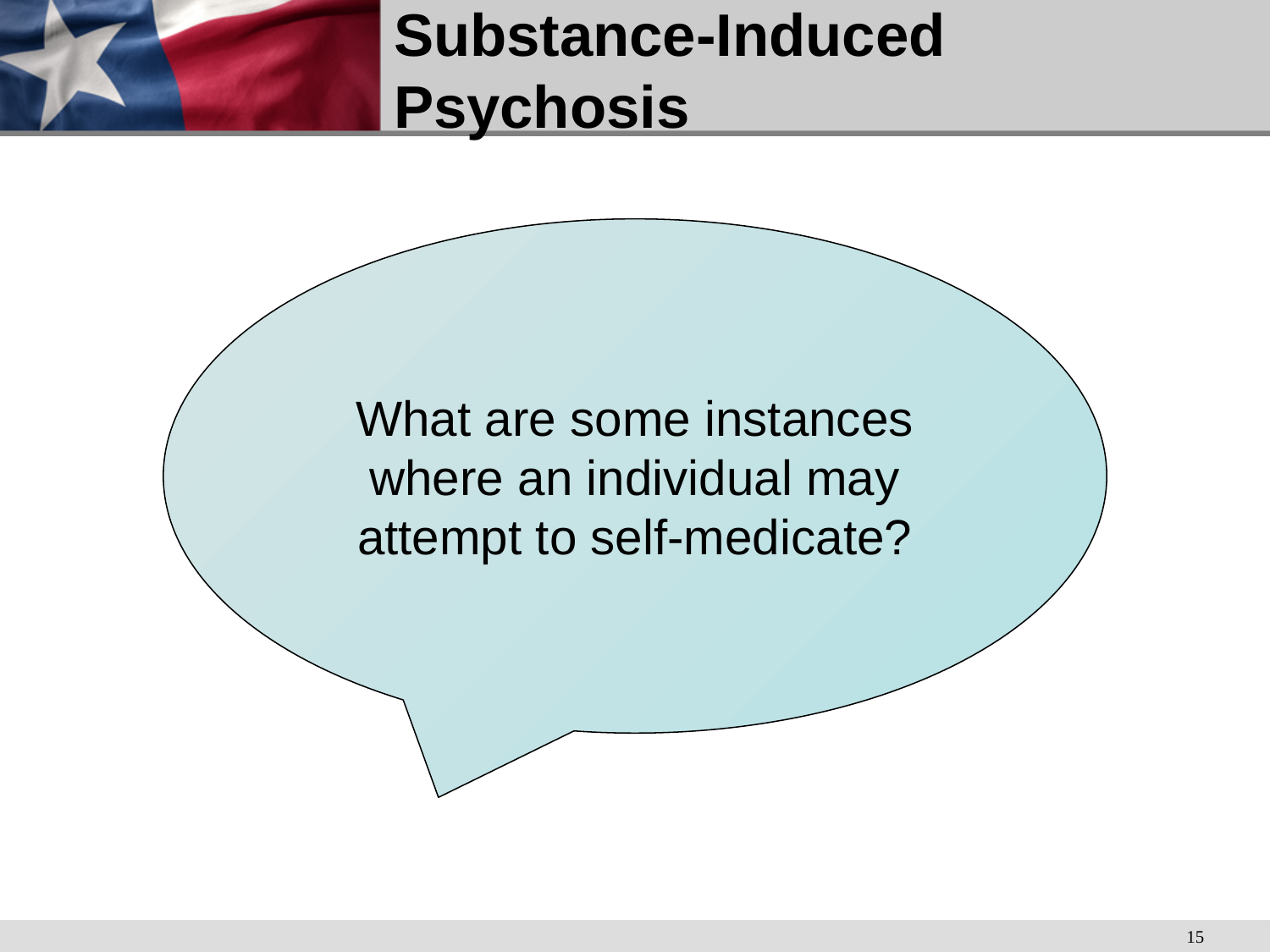

# Substance-Induced Psychosis
What are some instances where an individual may attempt to self-medicate?
15